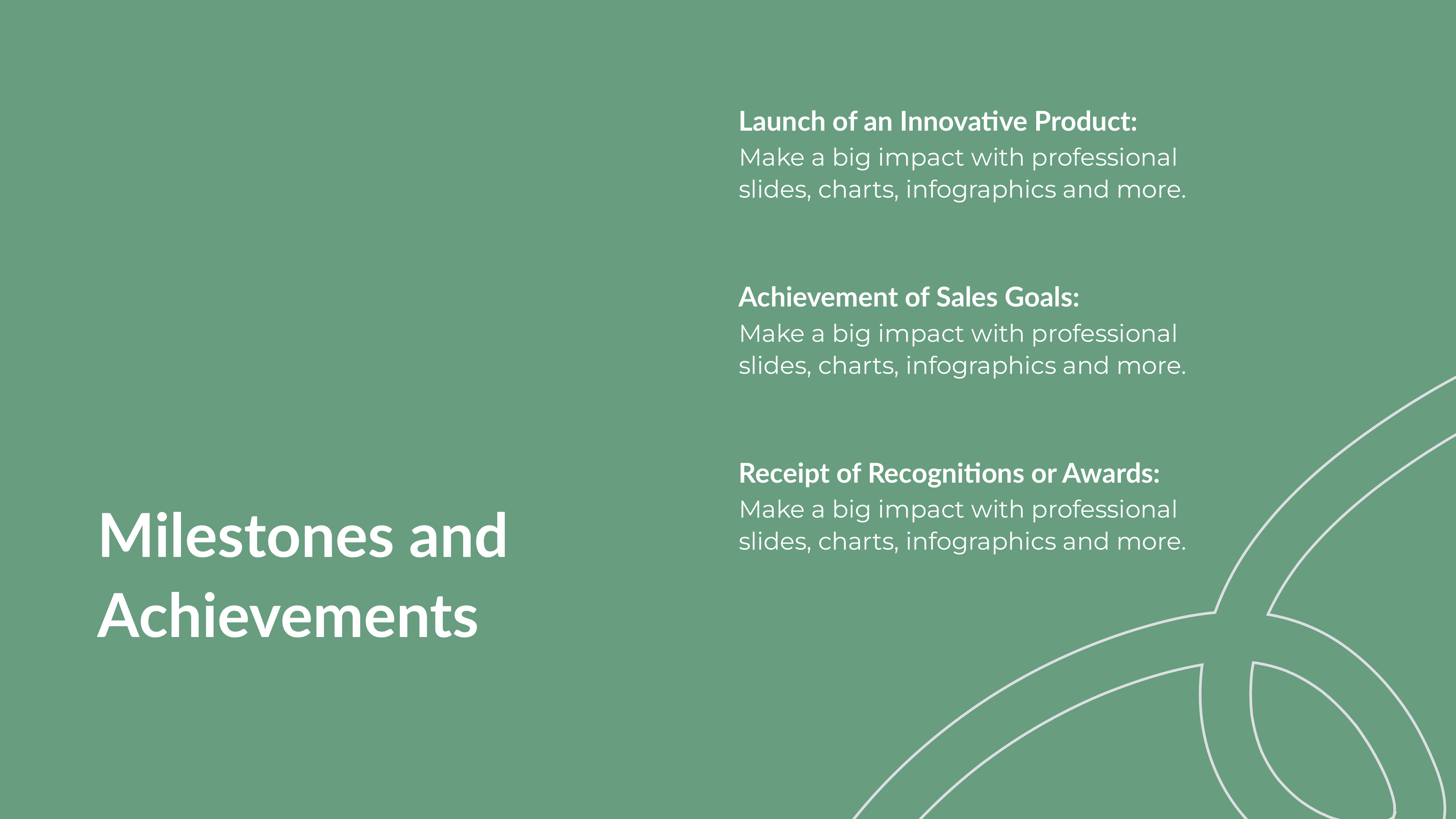

Launch of an Innovative Product:
Make a big impact with professional slides, charts, infographics and more.
Achievement of Sales Goals:
Make a big impact with professional slides, charts, infographics and more.

Receipt of Recognitions or Awards:
Make a big impact with professional slides, charts, infographics and more.
Milestones and Achievements